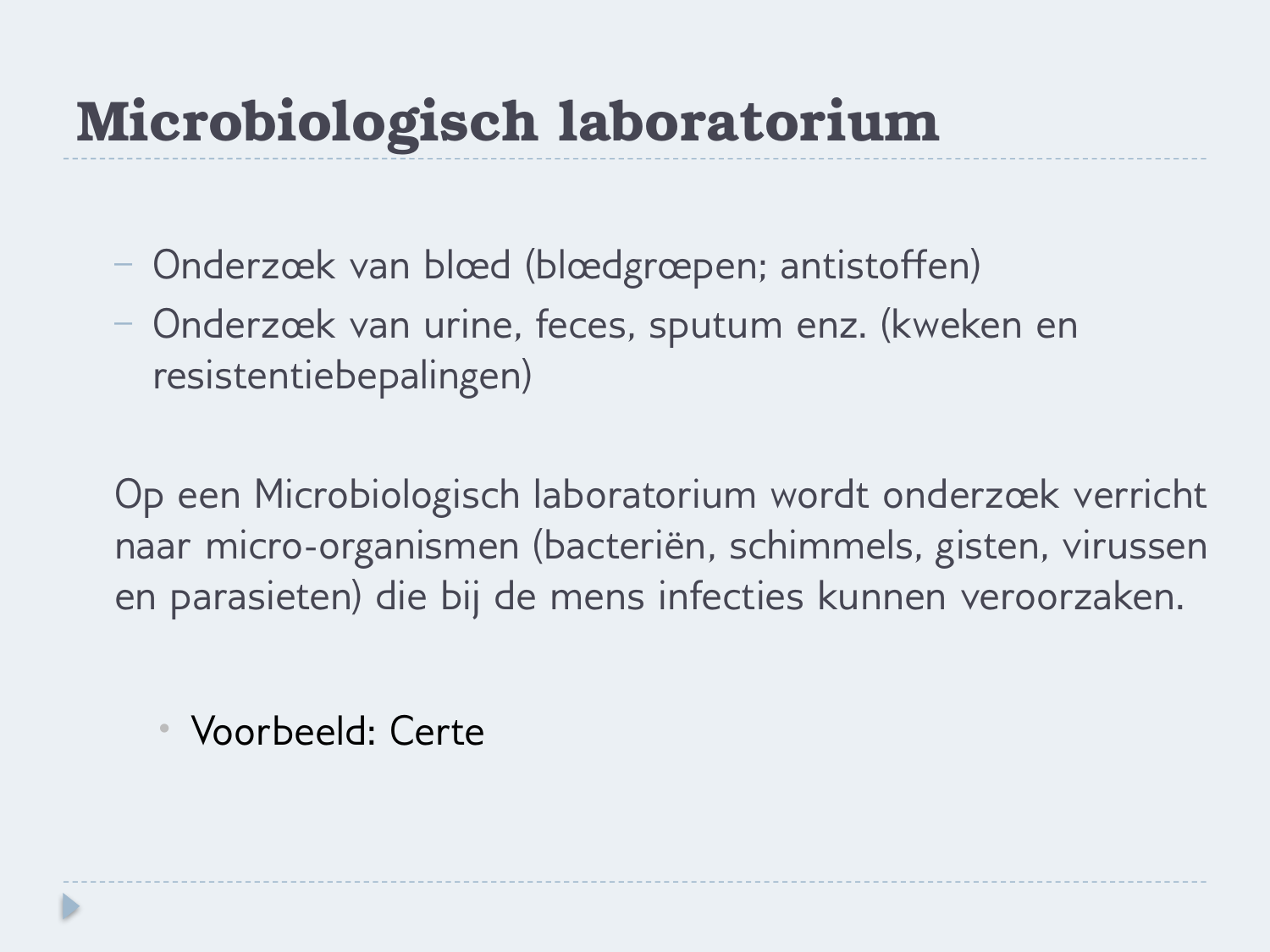

# Microbiologisch laboratorium

Onderzoek van bloed (bloedgroepen; antistoffen)
Onderzoek van urine, feces, sputum enz. (kweken en resistentiebepalingen)

Op een Microbiologisch laboratorium wordt onderzoek verricht naar micro-organismen (bacteriën, schimmels, gisten, virussen en parasieten) die bij de mens infecties kunnen veroorzaken.

Voorbeeld: Certe